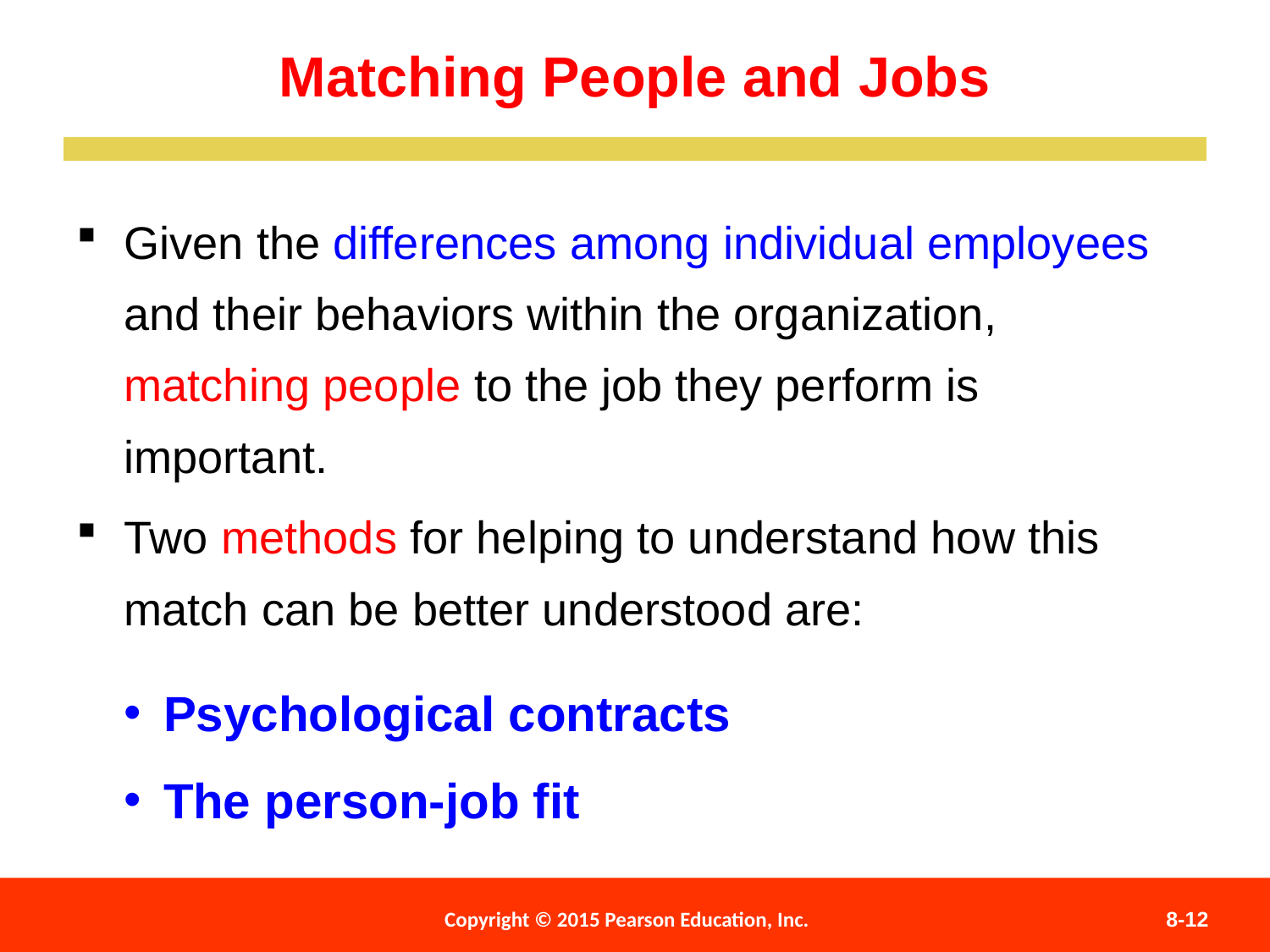

Matching People and Jobs
Given the differences among individual employees and their behaviors within the organization, matching people to the job they perform is important.
Two methods for helping to understand how this match can be better understood are:

Psychological contracts
The person-job fit